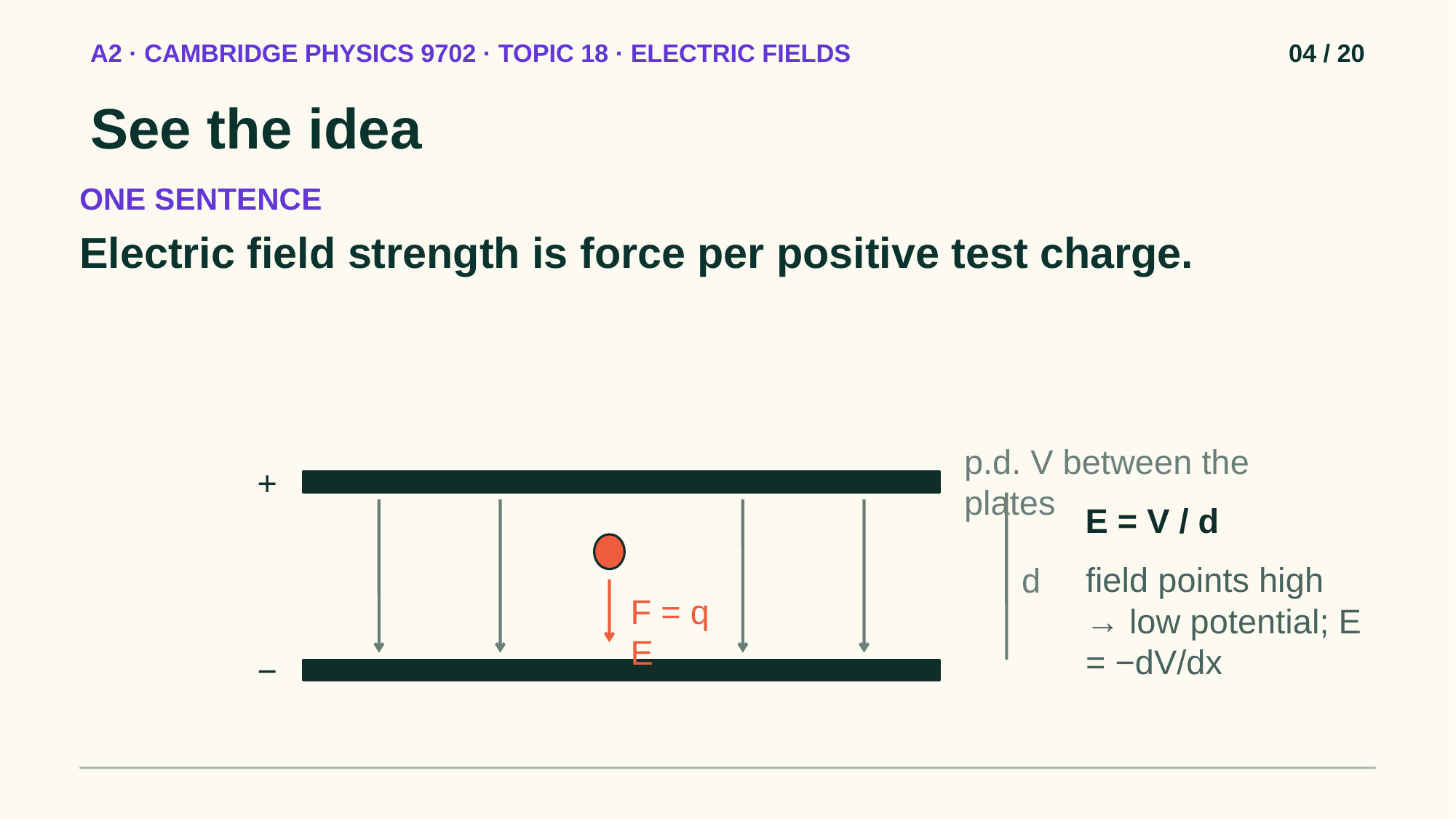

A2 · CAMBRIDGE PHYSICS 9702 · TOPIC 18 · ELECTRIC FIELDS
04 / 20
See the idea
ONE SENTENCE
Electric field strength is force per positive test charge.
p.d. V between the plates
+

E = V / d

field points high → low potential; E = −dV/dx
d

F = q E
−